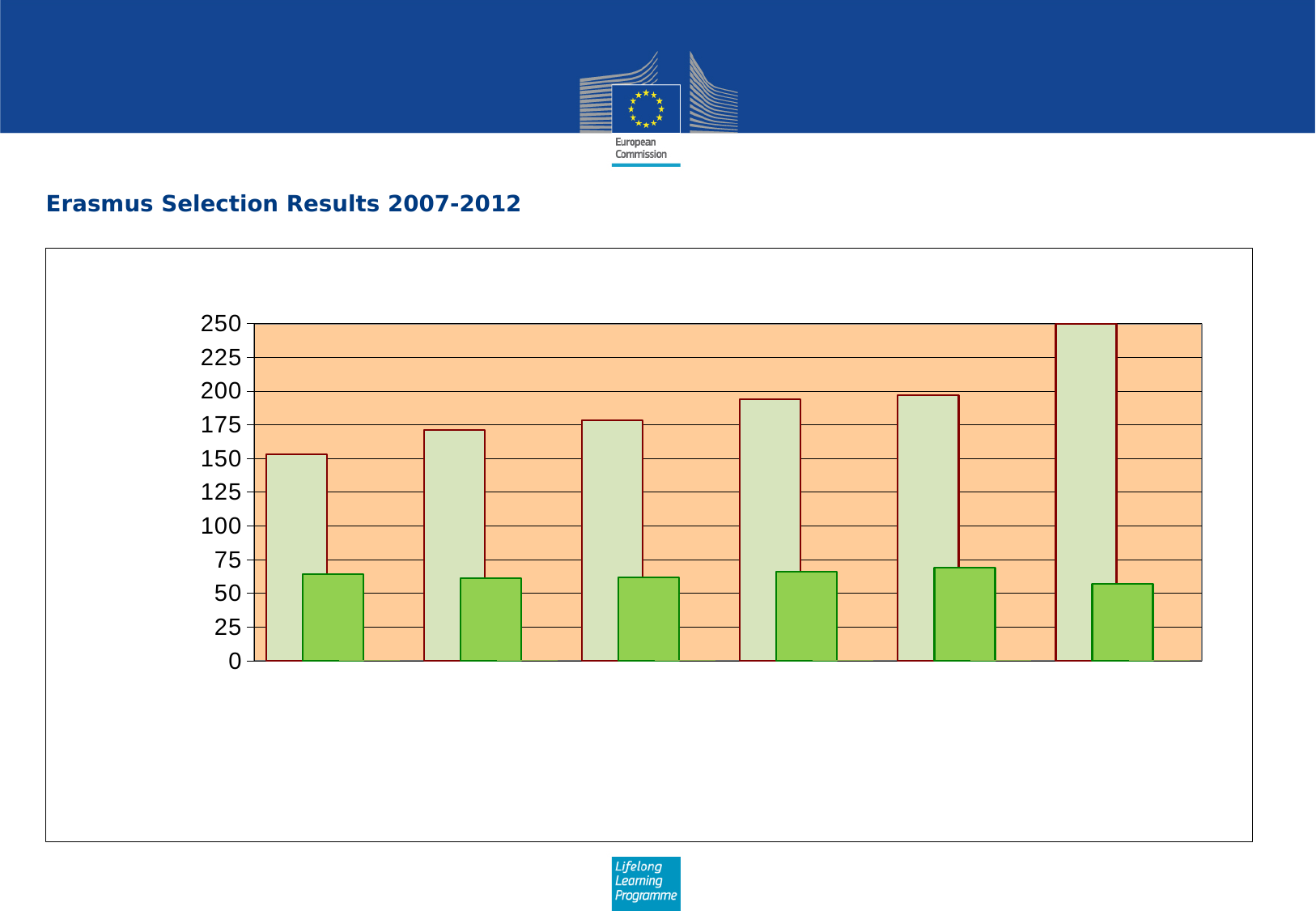

# Erasmus Selection Results 2007-2012

### Chart

| Category |  |  |  |
|---|---|---|---|
| 2007 | 153.0 | 64.0 | 0.41830065359477314 |
| 2008 | 171.0 | 61.0 | 0.3567251461988304 |
| 2009 | 178.0 | 62.0 | 0.34831460674157444 |
| 2010 | 194.0 | 66.0 | 0.3402061855670109 |
| 2011 | 197.0 | 69.0 | 0.35025380710659876 |
| 2012 | 250.0 | 57.0 | 0.22400000000000023 |